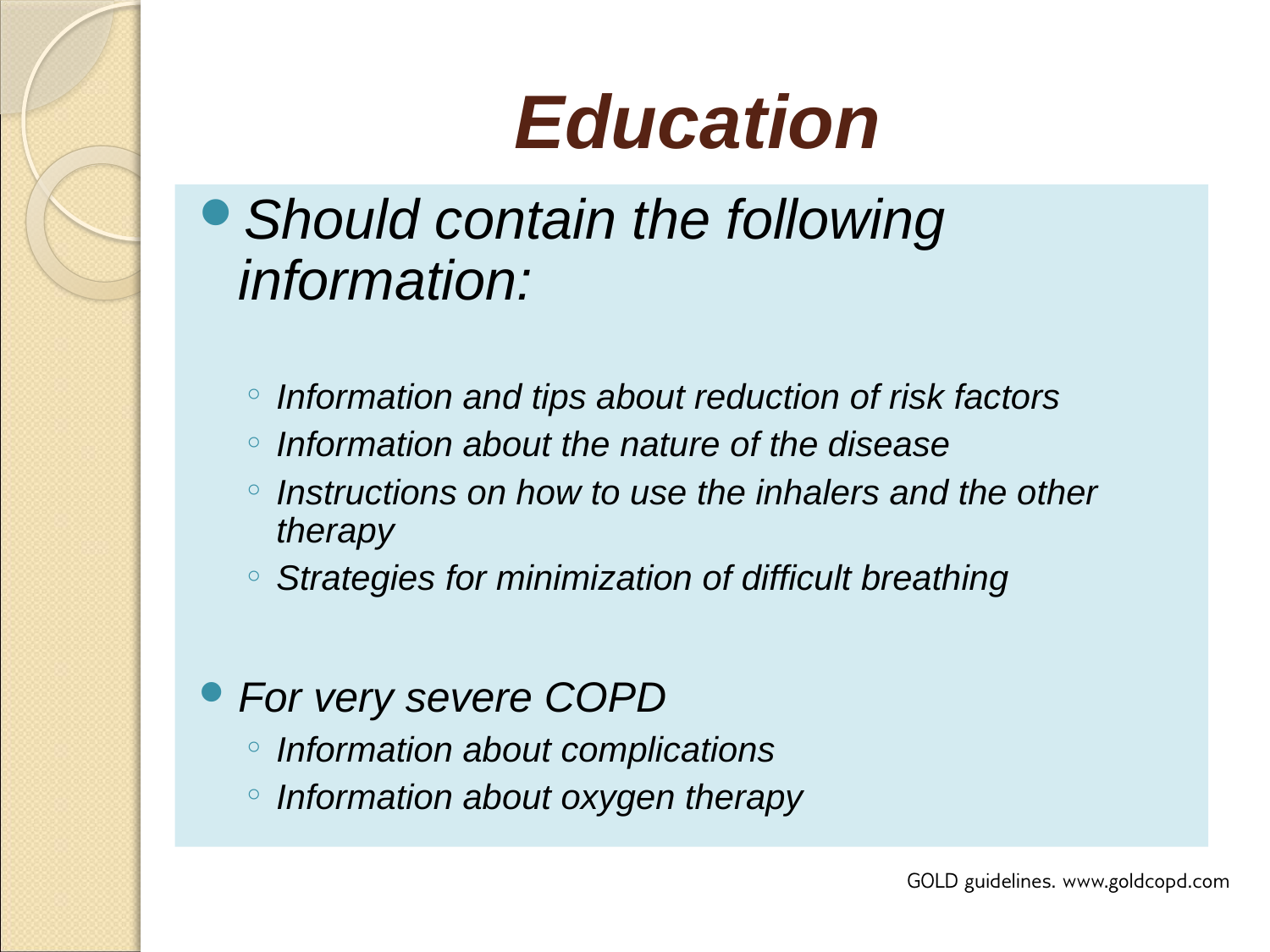

# Education
Should contain the following information:

Information and tips about reduction of risk factors
Information about the nature of the disease
Instructions on how to use the inhalers and the other therapy
Strategies for minimization of difficult breathing

For very severe COPD
Information about complications
Information about oxygen therapy

GOLD guidelines. www.goldcopd.com